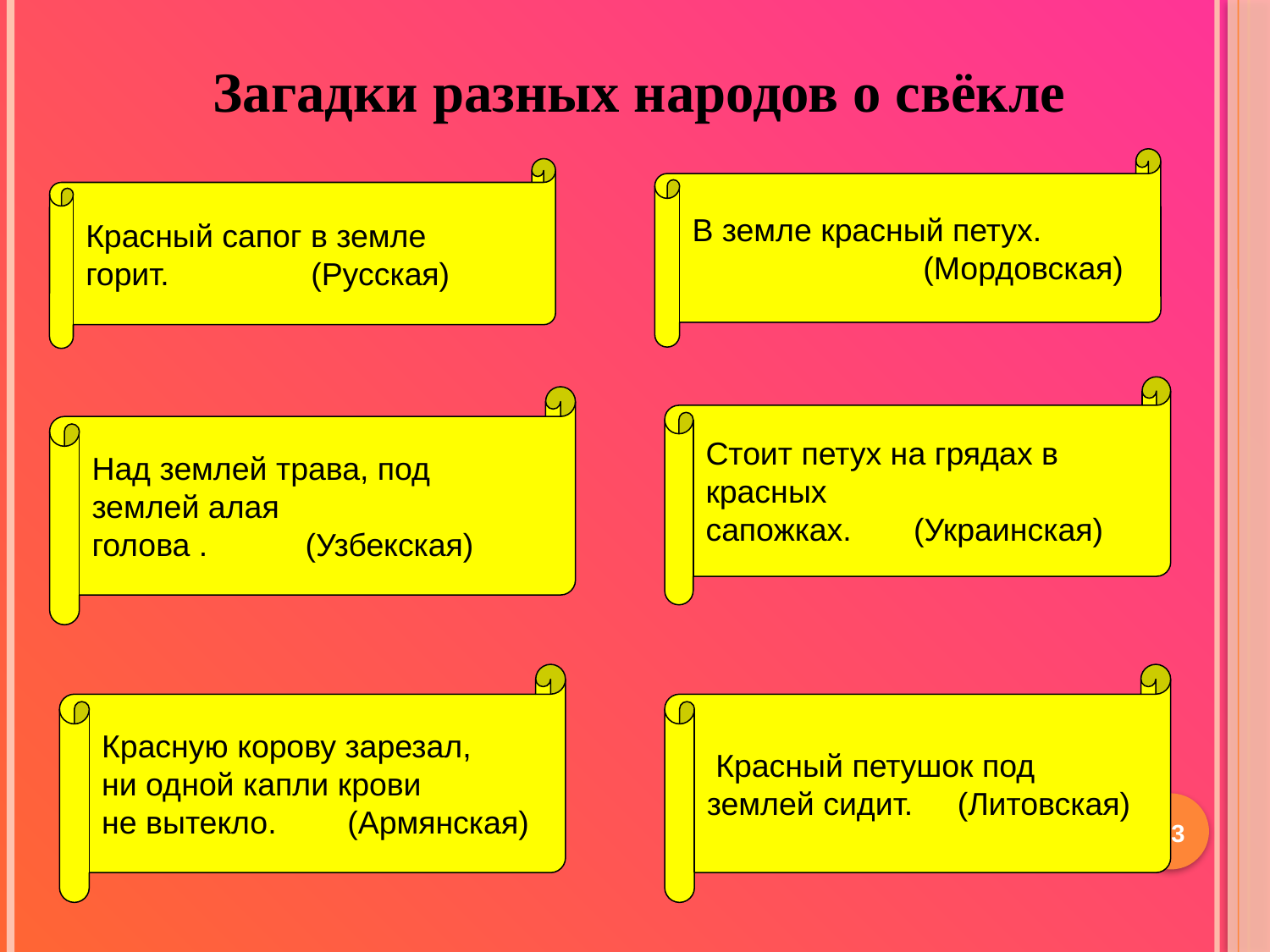

Загадки разных народов о свёкле

В земле красный петух.
                          (Мордовская)
Красный сапог в земле
горит.                (Русская)

Стоит петух на грядах в
красных
сапожках.       (Украинская)
Над землей трава, под
землей алая
голова .           (Узбекская)
Красную корову зарезал,
ни одной капли крови
не вытекло.        (Армянская)
 Красный петушок под
землей сидит.     (Литовская)
13